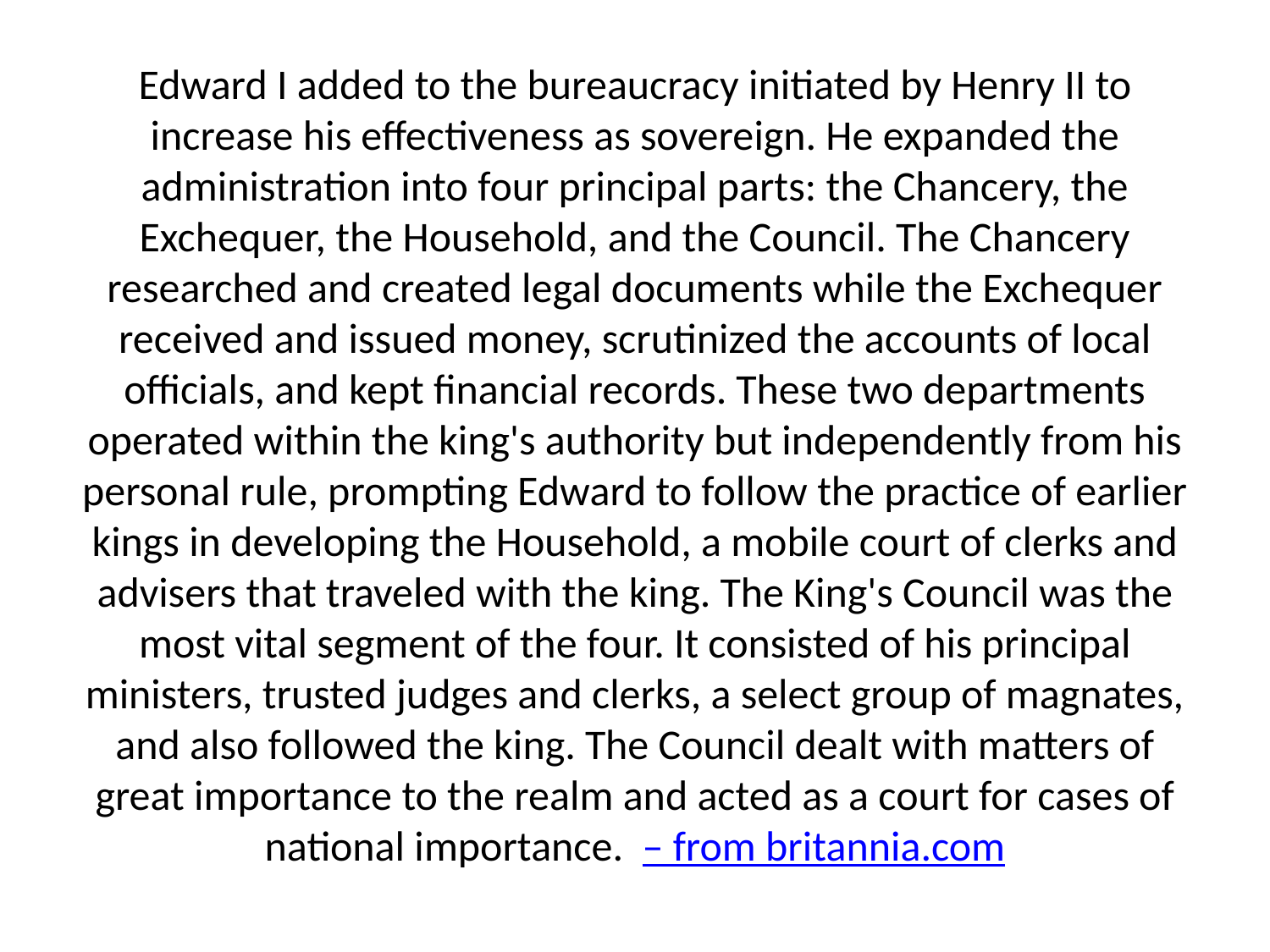

# Edward I added to the bureaucracy initiated by Henry II to increase his effectiveness as sovereign. He expanded the administration into four principal parts: the Chancery, the Exchequer, the Household, and the Council. The Chancery researched and created legal documents while the Exchequer received and issued money, scrutinized the accounts of local officials, and kept financial records. These two departments operated within the king's authority but independently from his personal rule, prompting Edward to follow the practice of earlier kings in developing the Household, a mobile court of clerks and advisers that traveled with the king. The King's Council was the most vital segment of the four. It consisted of his principal ministers, trusted judges and clerks, a select group of magnates, and also followed the king. The Council dealt with matters of great importance to the realm and acted as a court for cases of national importance.  – from britannia.com